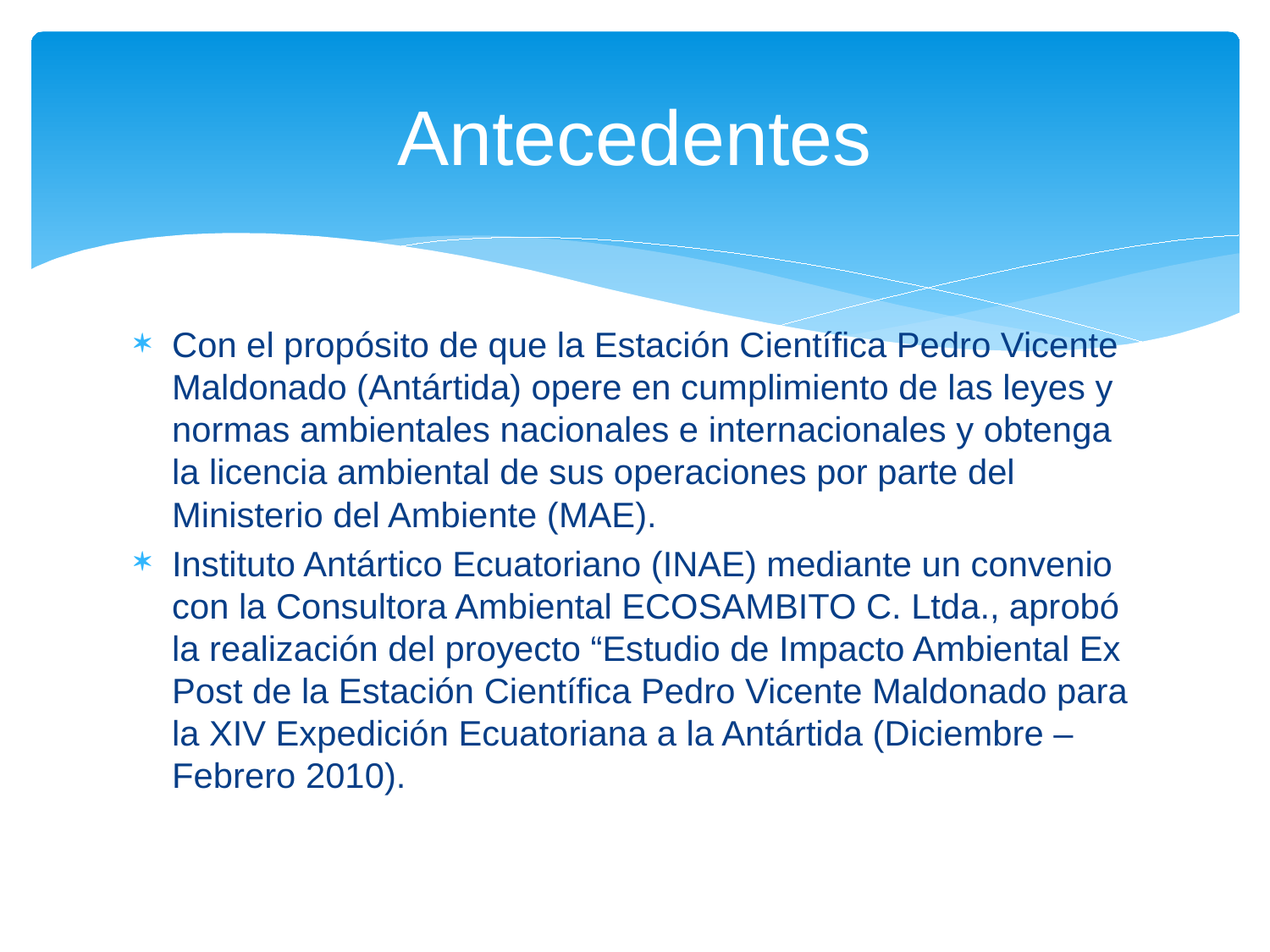

# Antecedentes
Con el propósito de que la Estación Científica Pedro Vicente Maldonado (Antártida) opere en cumplimiento de las leyes y normas ambientales nacionales e internacionales y obtenga la licencia ambiental de sus operaciones por parte del Ministerio del Ambiente (MAE).
Instituto Antártico Ecuatoriano (INAE) mediante un convenio con la Consultora Ambiental ECOSAMBITO C. Ltda., aprobó la realización del proyecto “Estudio de Impacto Ambiental Ex Post de la Estación Científica Pedro Vicente Maldonado para la XIV Expedición Ecuatoriana a la Antártida (Diciembre – Febrero 2010).